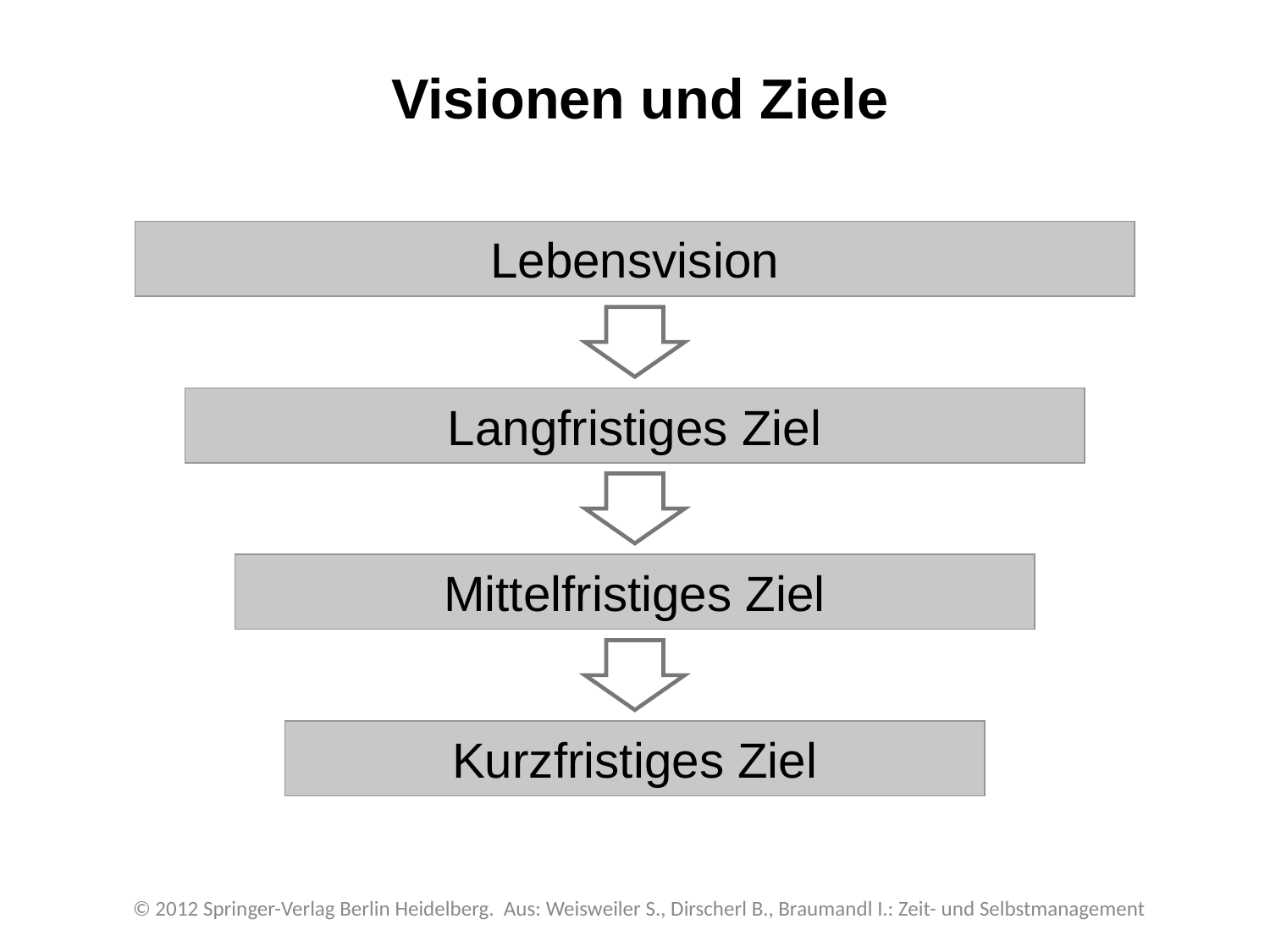

# Visionen und Ziele
Lebensvision

Langfristiges Ziel

Mittelfristiges Ziel

Kurzfristiges Ziel
© 2012 Springer-Verlag Berlin Heidelberg.  Aus: Weisweiler S., Dirscherl B., Braumandl I.: Zeit- und Selbstmanagement